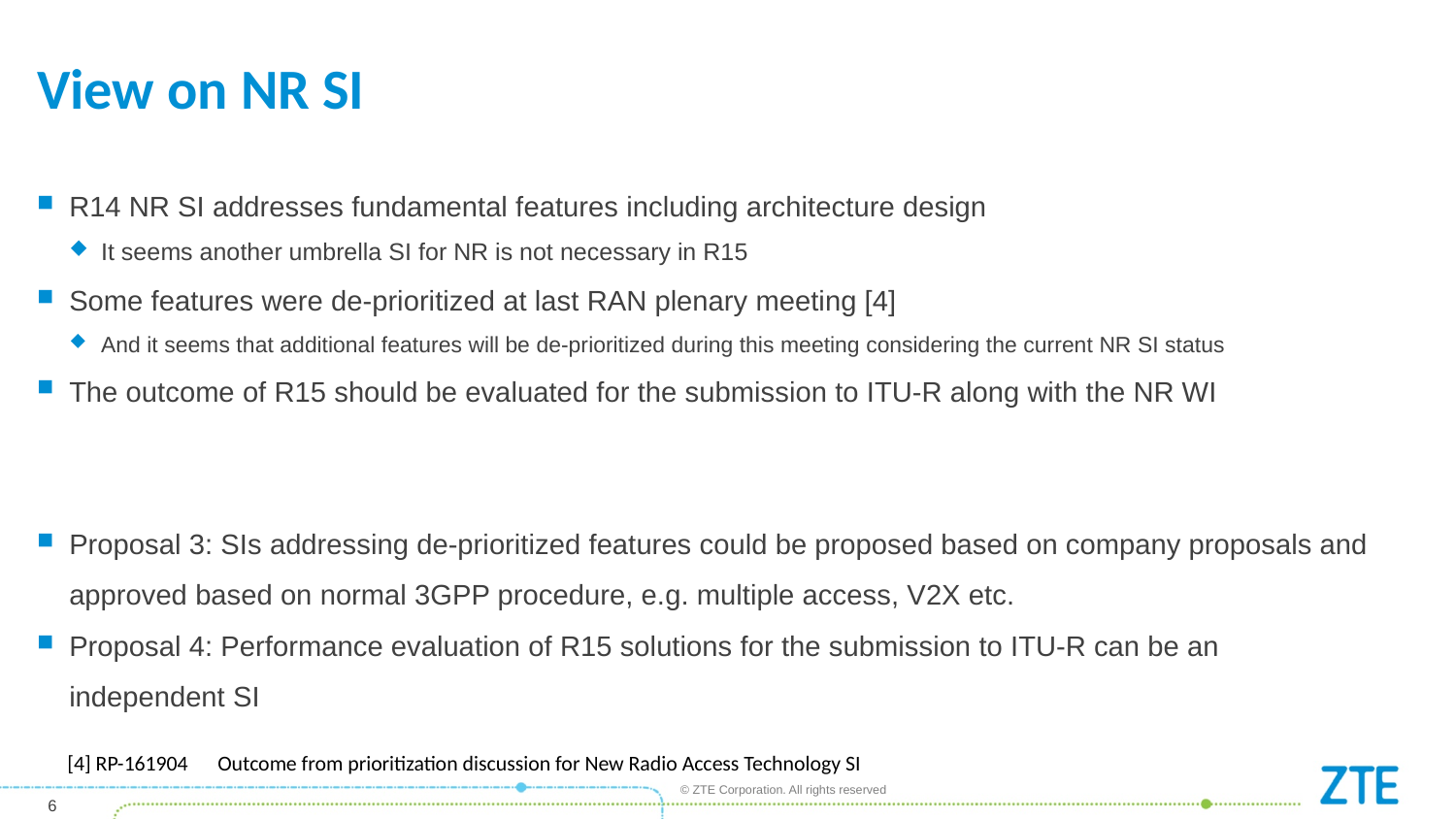

# View on NR SI
R14 NR SI addresses fundamental features including architecture design
It seems another umbrella SI for NR is not necessary in R15
Some features were de-prioritized at last RAN plenary meeting [4]
And it seems that additional features will be de-prioritized during this meeting considering the current NR SI status
The outcome of R15 should be evaluated for the submission to ITU-R along with the NR WI

Proposal 3: SIs addressing de-prioritized features could be proposed based on company proposals and approved based on normal 3GPP procedure, e.g. multiple access, V2X etc.
Proposal 4: Performance evaluation of R15 solutions for the submission to ITU-R can be an independent SI
[4] RP-161904	 Outcome from prioritization discussion for New Radio Access Technology SI